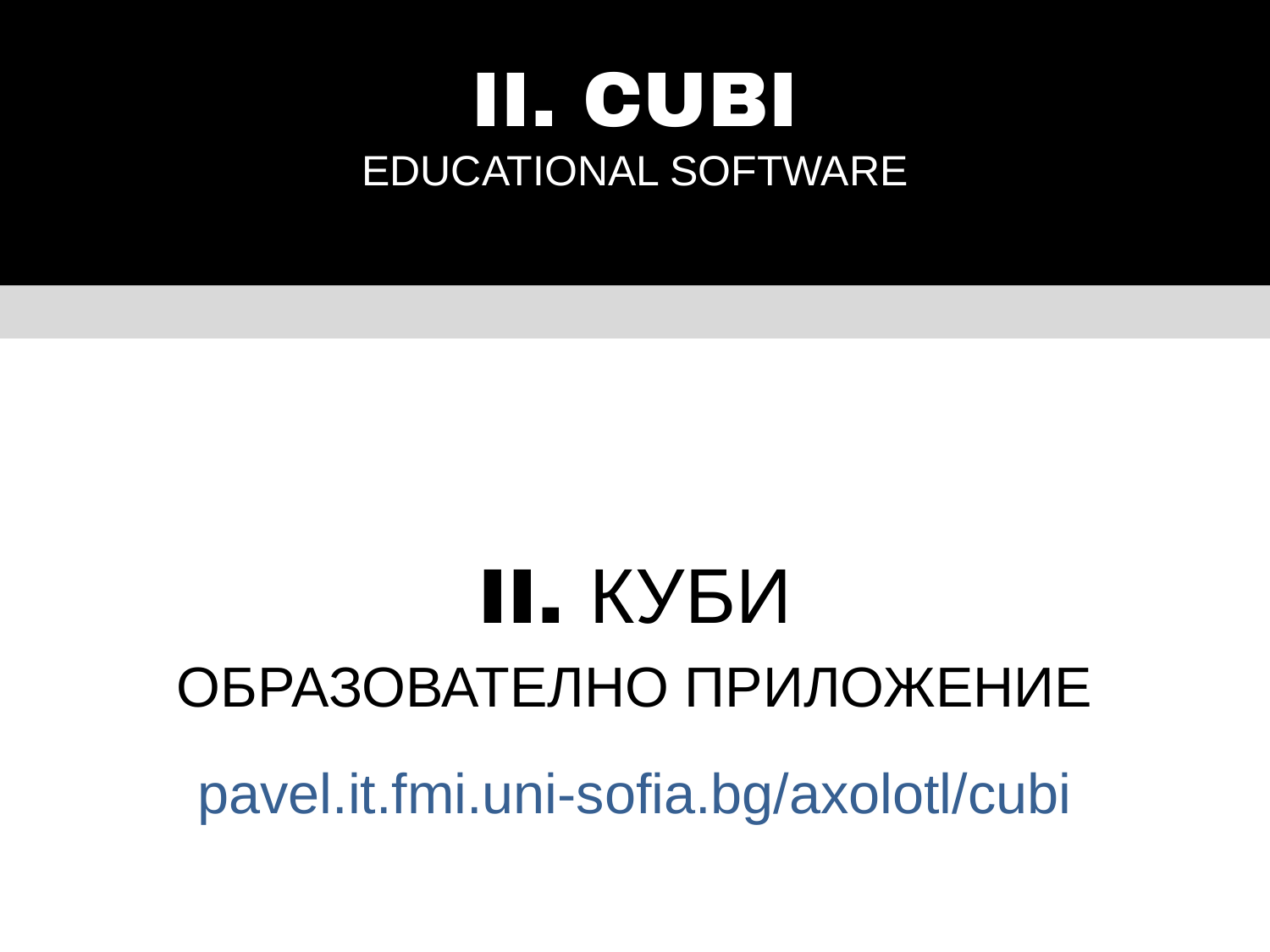

II. CUBI
EDUCATIONAL SOFTWARE
# II. КУБИ
ОБРАЗОВАТЕЛНО ПРИЛОЖЕНИЕ

pavel.it.fmi.uni-sofia.bg/axolotl/cubi